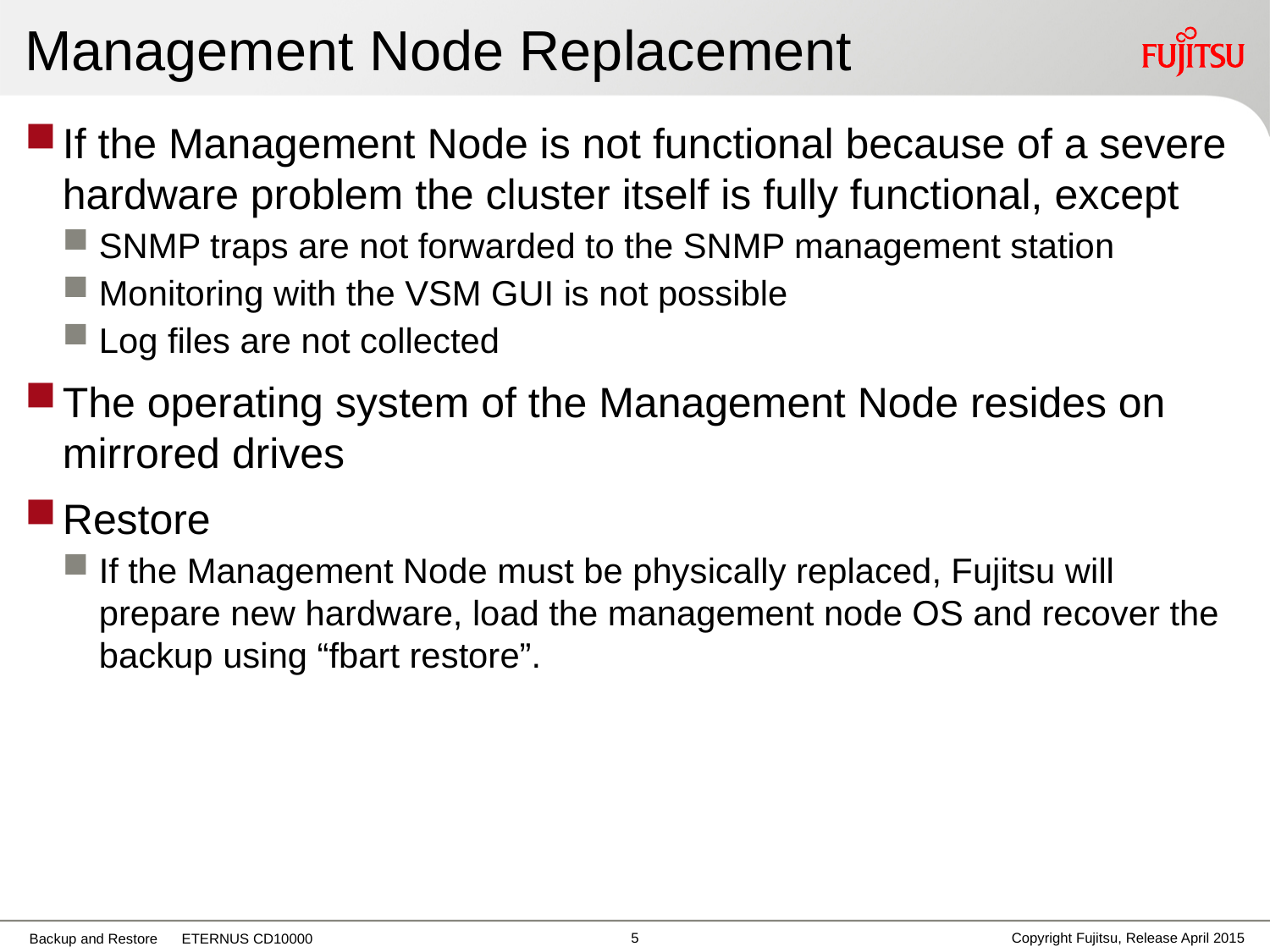

# Management Node Replacement
If the Management Node is not functional because of a severe hardware problem the cluster itself is fully functional, except
SNMP traps are not forwarded to the SNMP management station
Monitoring with the VSM GUI is not possible
Log files are not collected
The operating system of the Management Node resides on mirrored drives
Restore
If the Management Node must be physically replaced, Fujitsu will prepare new hardware, load the management node OS and recover the backup using “fbart restore”.
5
Copyright Fujitsu, Release April 2015
Backup and Restore      ETERNUS CD10000